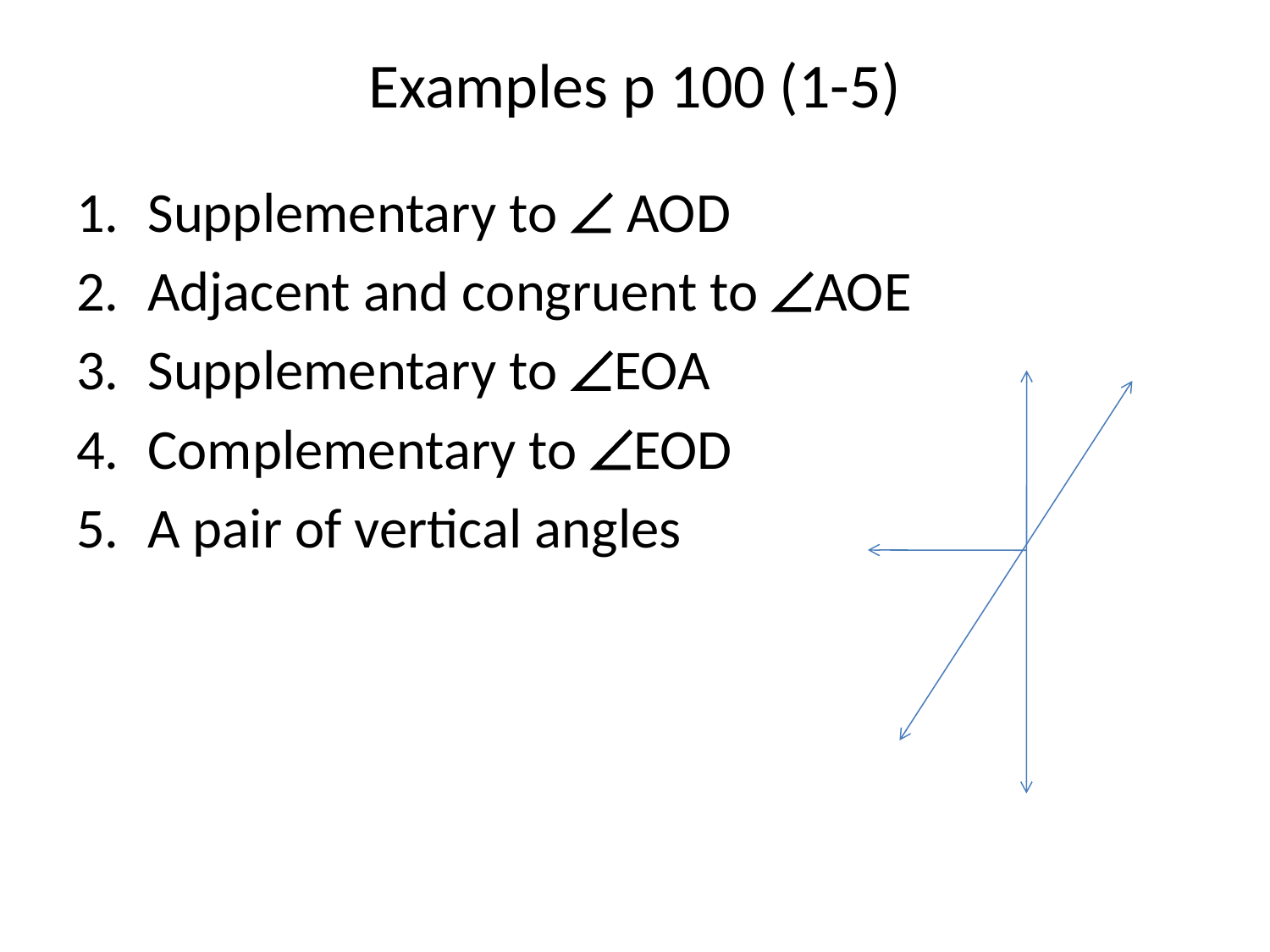

# Examples p 100 (1-5)
Supplementary to ∠ AOD
Adjacent and congruent to ∠AOE
Supplementary to ∠EOA
Complementary to ∠EOD
A pair of vertical angles